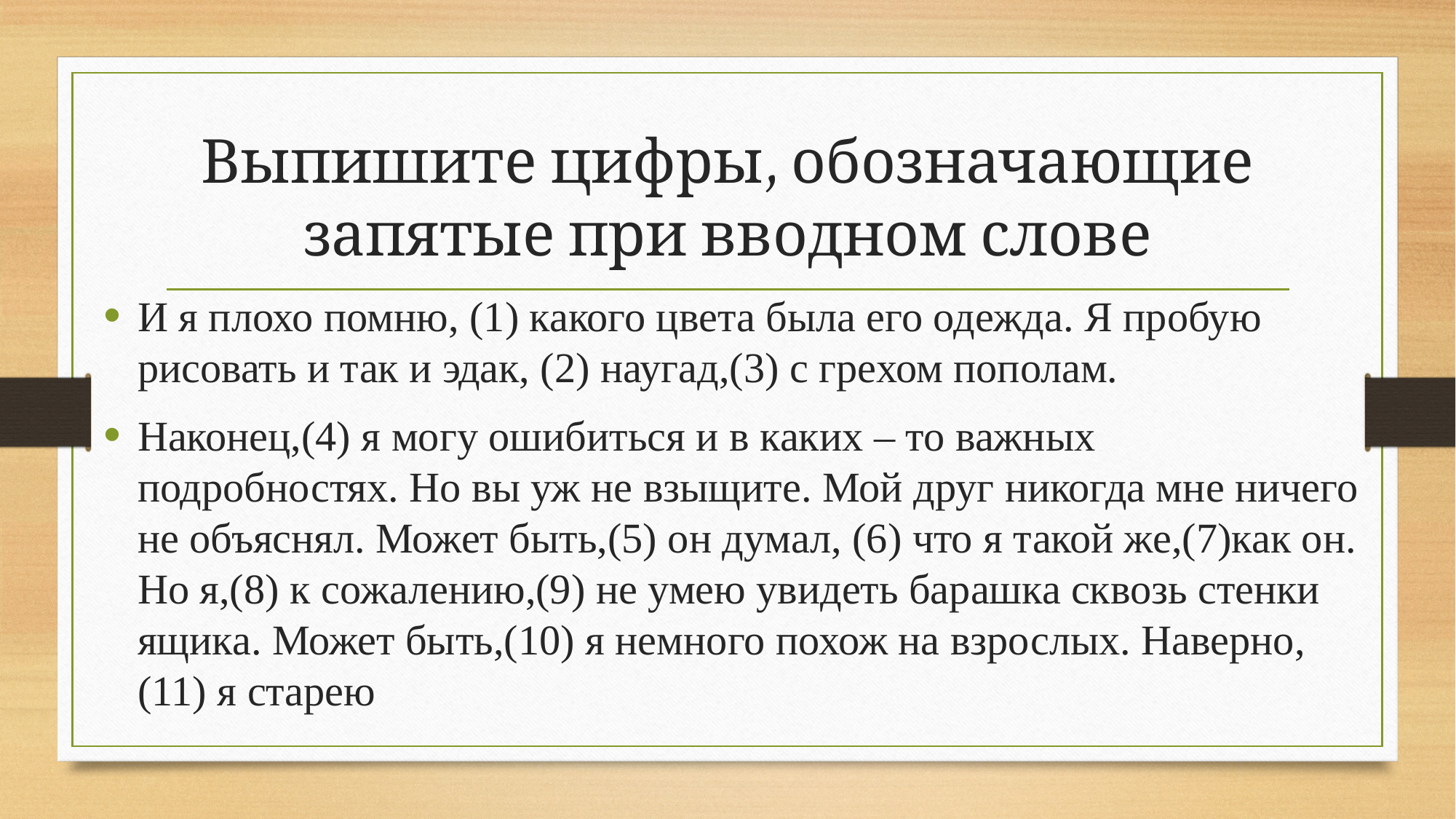

# Выпишите цифры, обозначающие запятые при вводном слове
И я плохо помню, (1) какого цвета была его одежда. Я пробую рисовать и так и эдак, (2) наугад,(3) с грехом пополам.
Наконец,(4) я могу ошибиться и в каких – то важных подробностях. Но вы уж не взыщите. Мой друг никогда мне ничего не объяснял. Может быть,(5) он думал, (6) что я такой же,(7)как он. Но я,(8) к сожалению,(9) не умею увидеть барашка сквозь стенки ящика. Может быть,(10) я немного похож на взрослых. Наверно,(11) я старею